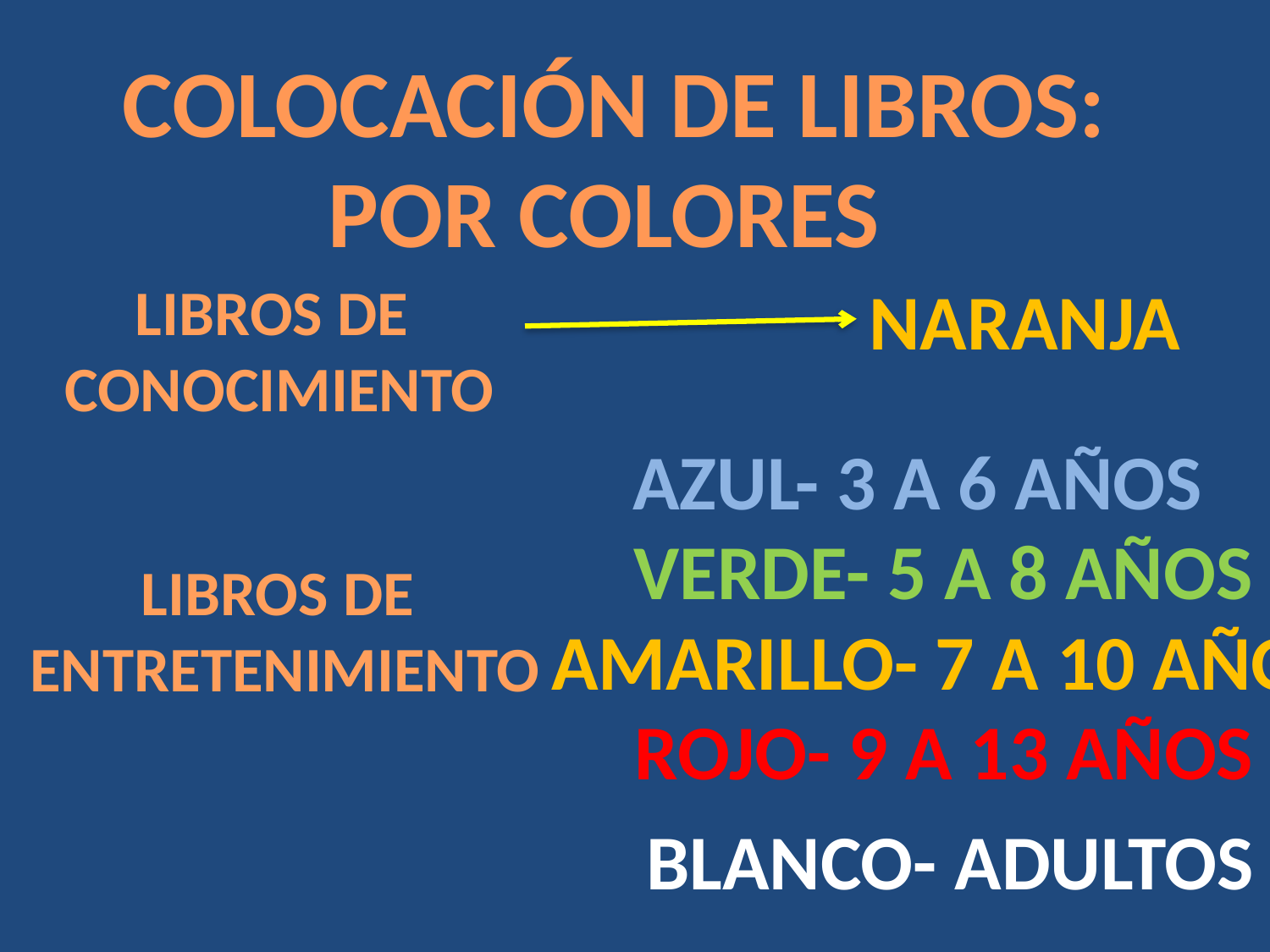

COLOCACIÓN DE LIBROS:
POR COLORES
LIBROS DE
 CONOCIMIENTO
NARANJA
AZUL- 3 A 6 AÑOS
VERDE- 5 A 8 AÑOS
LIBROS DE
 ENTRETENIMIENTO
AMARILLO- 7 A 10 AÑOS
ROJO- 9 A 13 AÑOS
BLANCO- ADULTOS